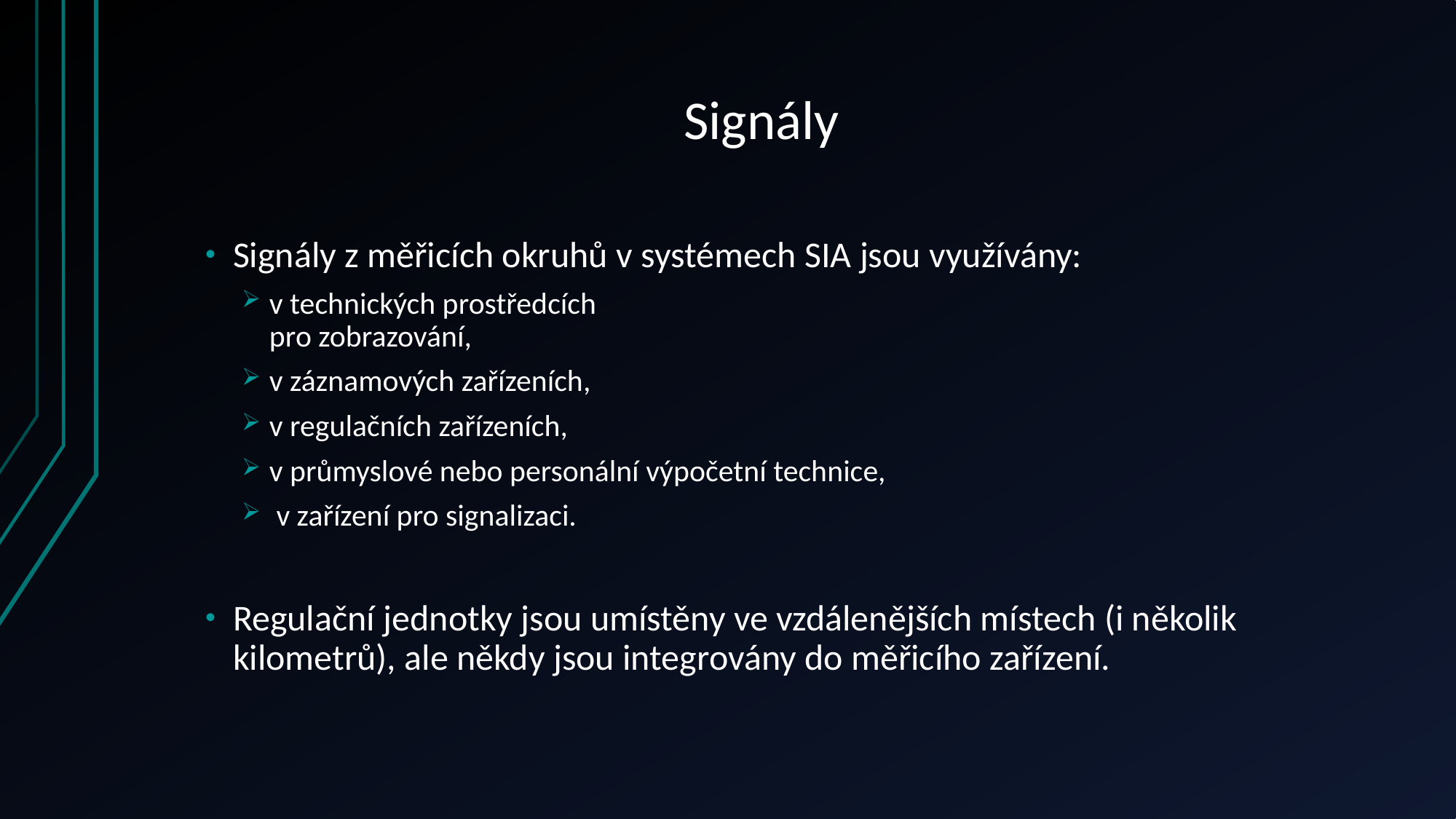

# Signály
Signály z měřicích okruhů v systémech SIA jsou využívány:
v technických prostředcích
pro zobrazování,
v záznamových zařízeních,
v regulačních zařízeních,
v průmyslové nebo personální výpočetní technice,
 v zařízení pro signalizaci.

Regulační jednotky jsou umístěny ve vzdálenějších místech (i několik kilometrů), ale někdy jsou integrovány do měřicího zařízení.